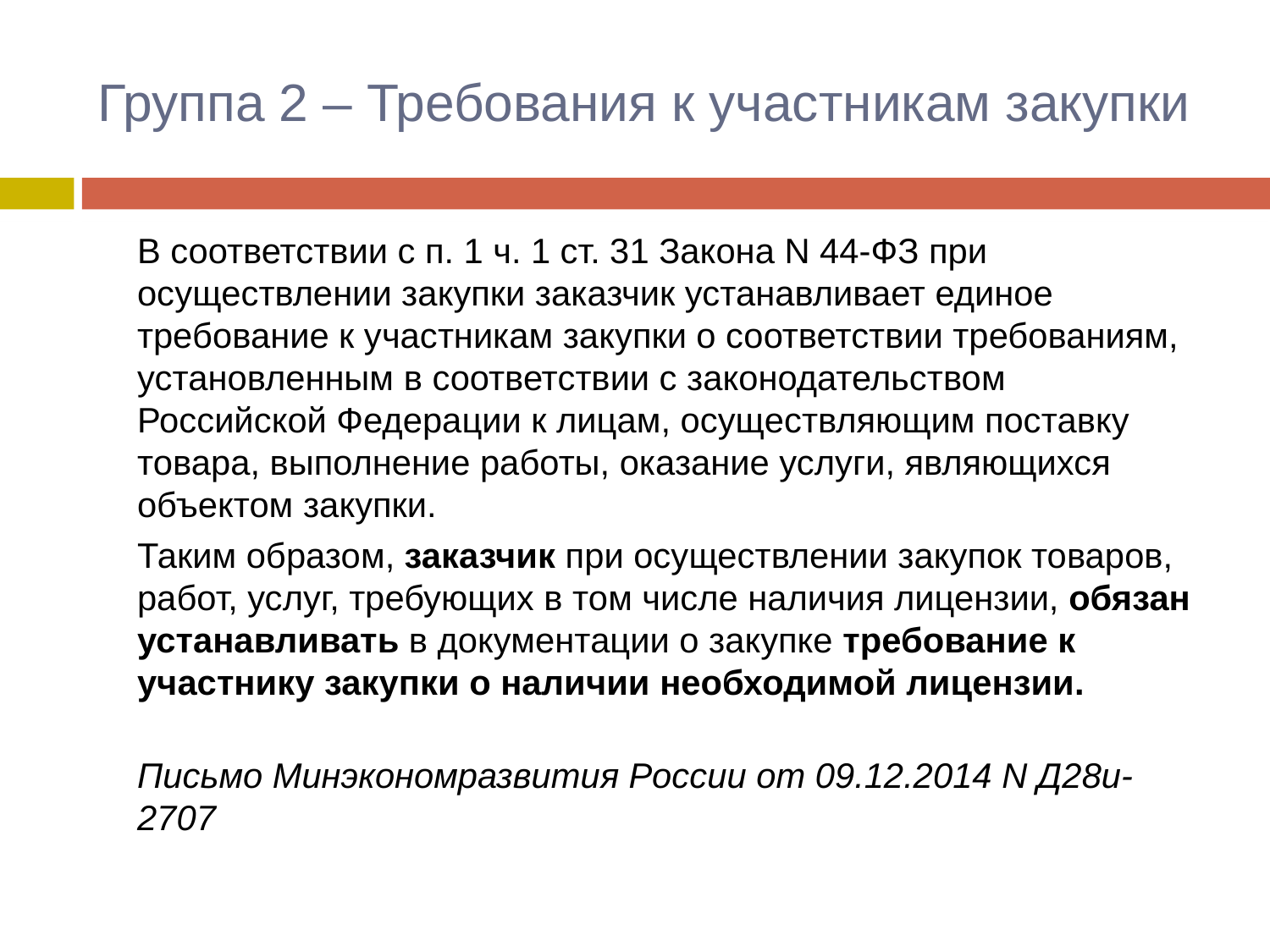

# Группа 2 – Требования к участникам закупки
	В соответствии с п. 1 ч. 1 ст. 31 Закона N 44-ФЗ при осуществлении закупки заказчик устанавливает единое требование к участникам закупки о соответствии требованиям, установленным в соответствии с законодательством Российской Федерации к лицам, осуществляющим поставку товара, выполнение работы, оказание услуги, являющихся объектом закупки.
	Таким образом, заказчик при осуществлении закупок товаров, работ, услуг, требующих в том числе наличия лицензии, обязан устанавливать в документации о закупке требование к участнику закупки о наличии необходимой лицензии.
Письмо Минэкономразвития России от 09.12.2014 N Д28и-2707